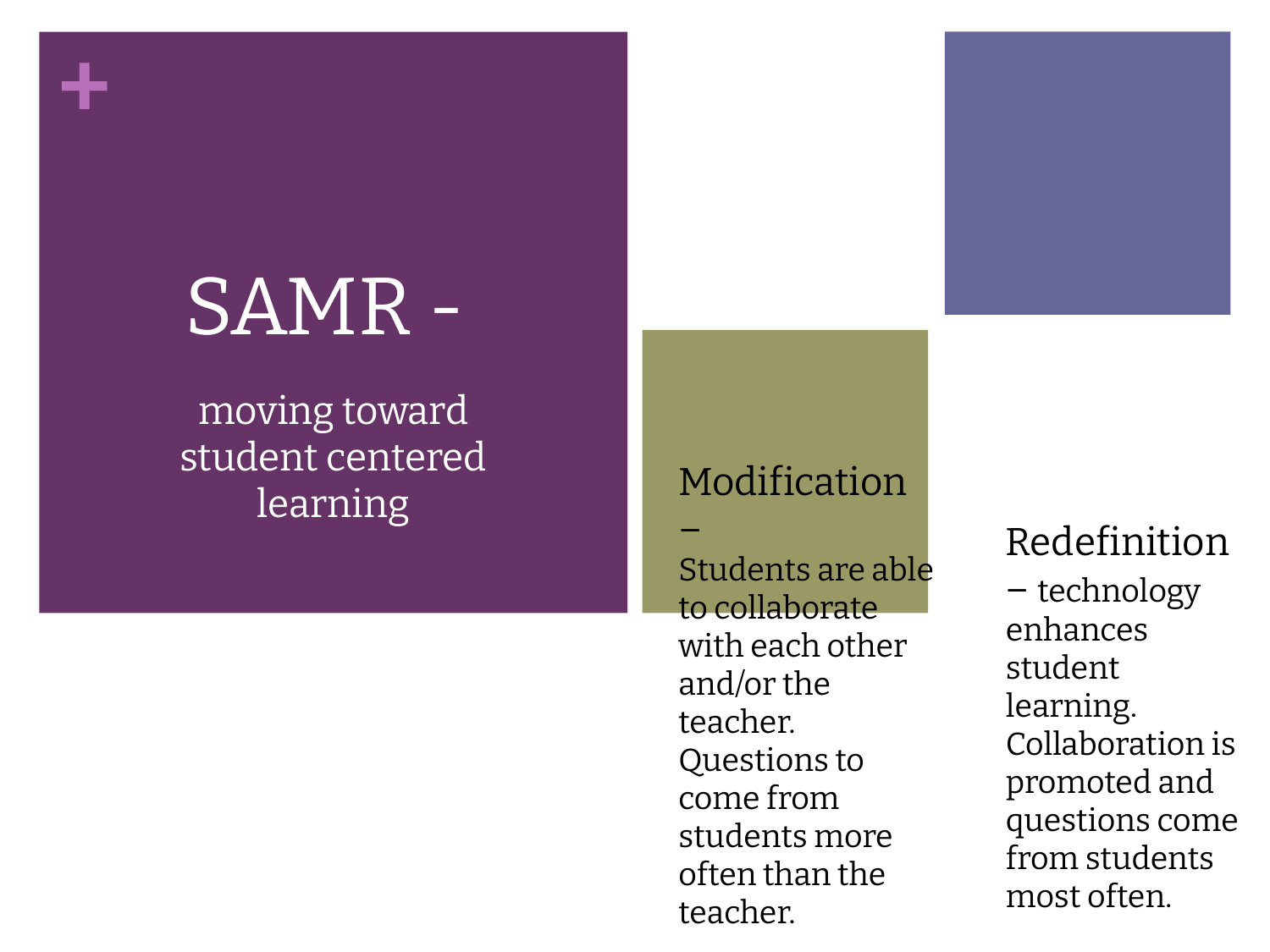

SAMR -
moving toward student centered learning
Modification –
Students are able to collaborate with each other and/or the teacher. Questions to come from students more often than the teacher.
Redefinition – technology enhances student learning. Collaboration is promoted and questions come from students most often.